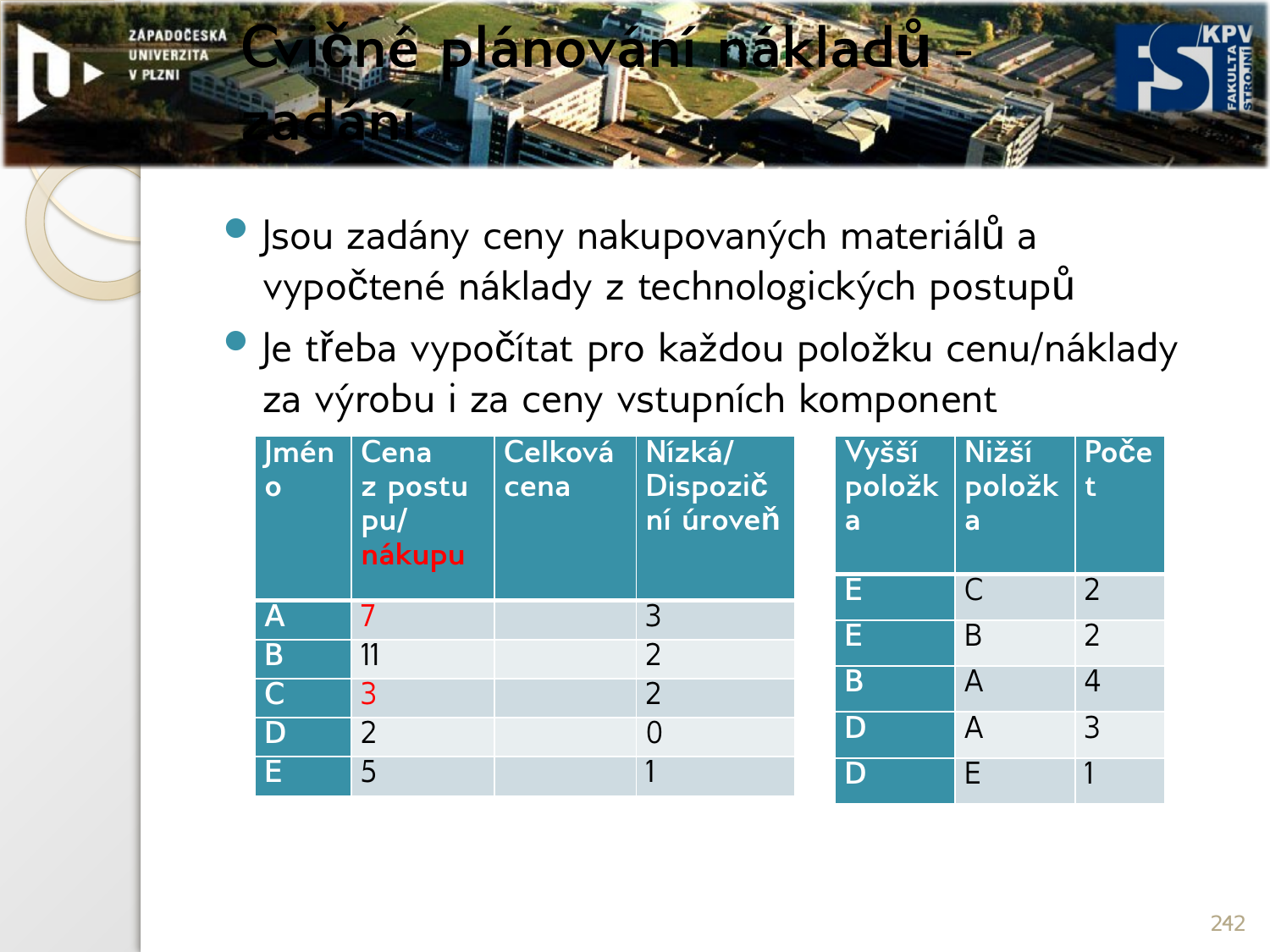

# Cvičné plánování nákladů - zadání
Jsou zadány ceny nakupovaných materiálů a vypočtené náklady z technologických postupů
Je třeba vypočítat pro každou položku cenu/náklady za výrobu i za ceny vstupních komponent

| Jméno | Cena z postupu/ nákupu | Celková cena | Nízká/ Dispoziční úroveň |
| --- | --- | --- | --- |
| A | 7 |  | 3 |
| B | 11 |  | 2 |
| C | 3 |  | 2 |
| D | 2 |  | 0 |
| E | 5 |  | 1 |
| Vyšší položka | Nižší položka | Počet |
| --- | --- | --- |
| E | C | 2 |
| E | B | 2 |
| B | A | 4 |
| D | A | 3 |
| D | E | 1 |
242